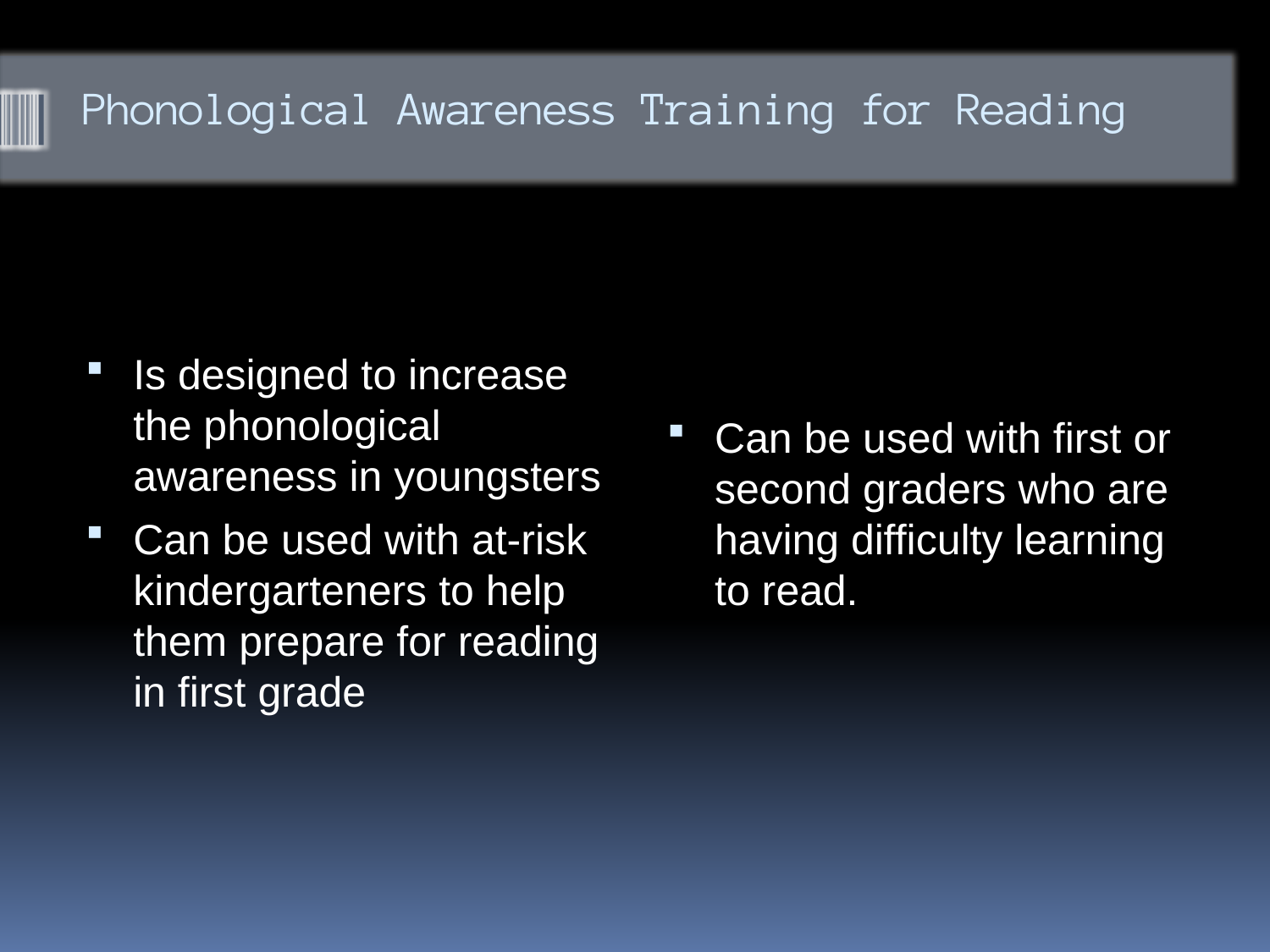

# Phonological Awareness Training for Reading
Is designed to increase the phonological awareness in youngsters
Can be used with at-risk kindergarteners to help them prepare for reading in first grade

Can be used with first or second graders who are having difficulty learning to read.